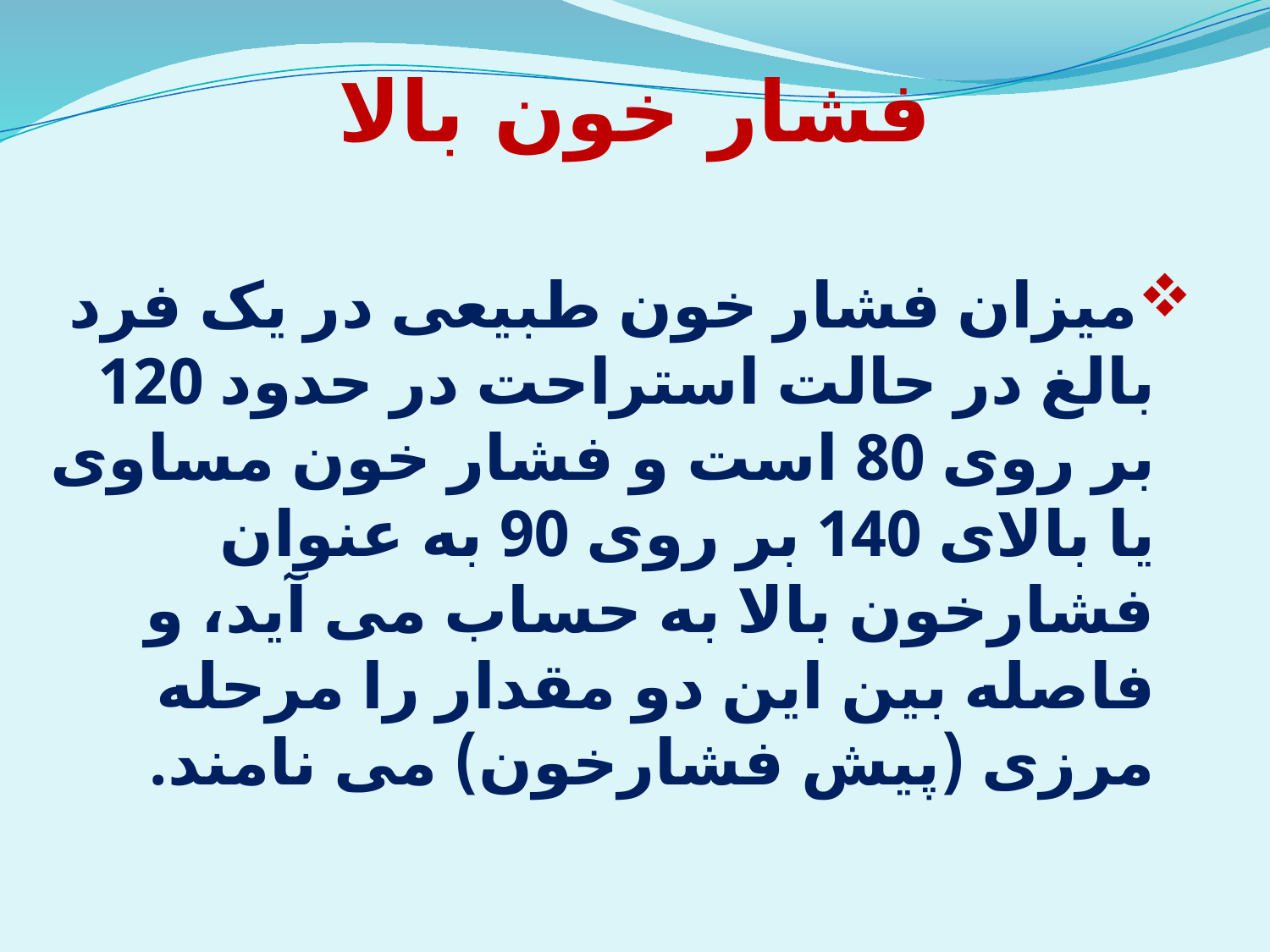

# فشار خون بالا

میزان فشار خون طبیعی در یک فرد بالغ در حالت استراحت در حدود 120 بر روی 80 است و فشار خون مساوی یا بالای 140 بر روی 90 به عنوان فشارخون بالا به حساب می آید، و فاصله بین این دو مقدار را مرحله مرزی (پیش فشارخون) می نامند.